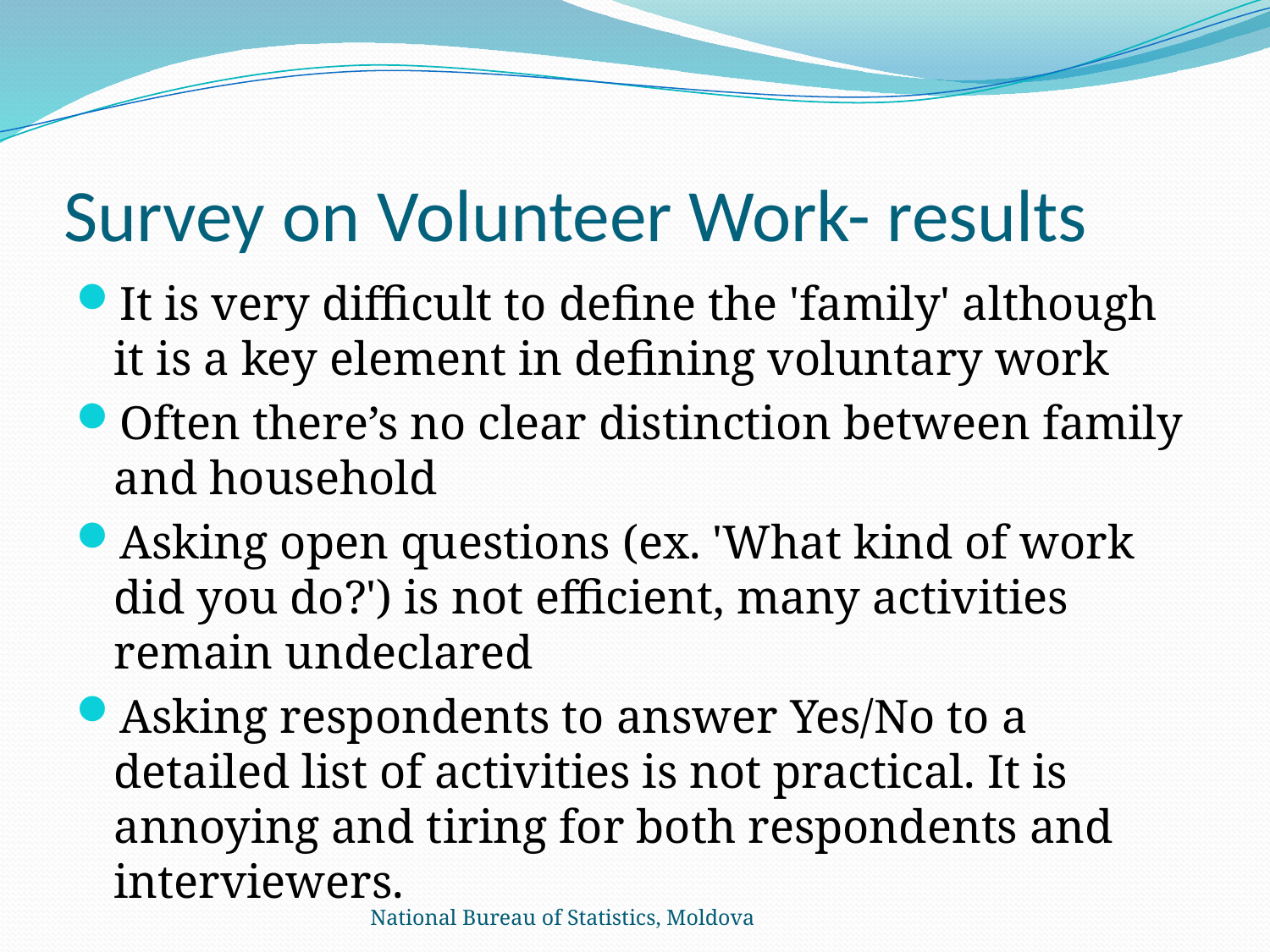

# Survey on Volunteer Work- results
It is very difficult to define the 'family' although it is a key element in defining voluntary work
Often there’s no clear distinction between family and household
Asking open questions (ex. 'What kind of work did you do?') is not efficient, many activities remain undeclared
Asking respondents to answer Yes/No to a detailed list of activities is not practical. It is annoying and tiring for both respondents and interviewers.

National Bureau of Statistics, Moldova